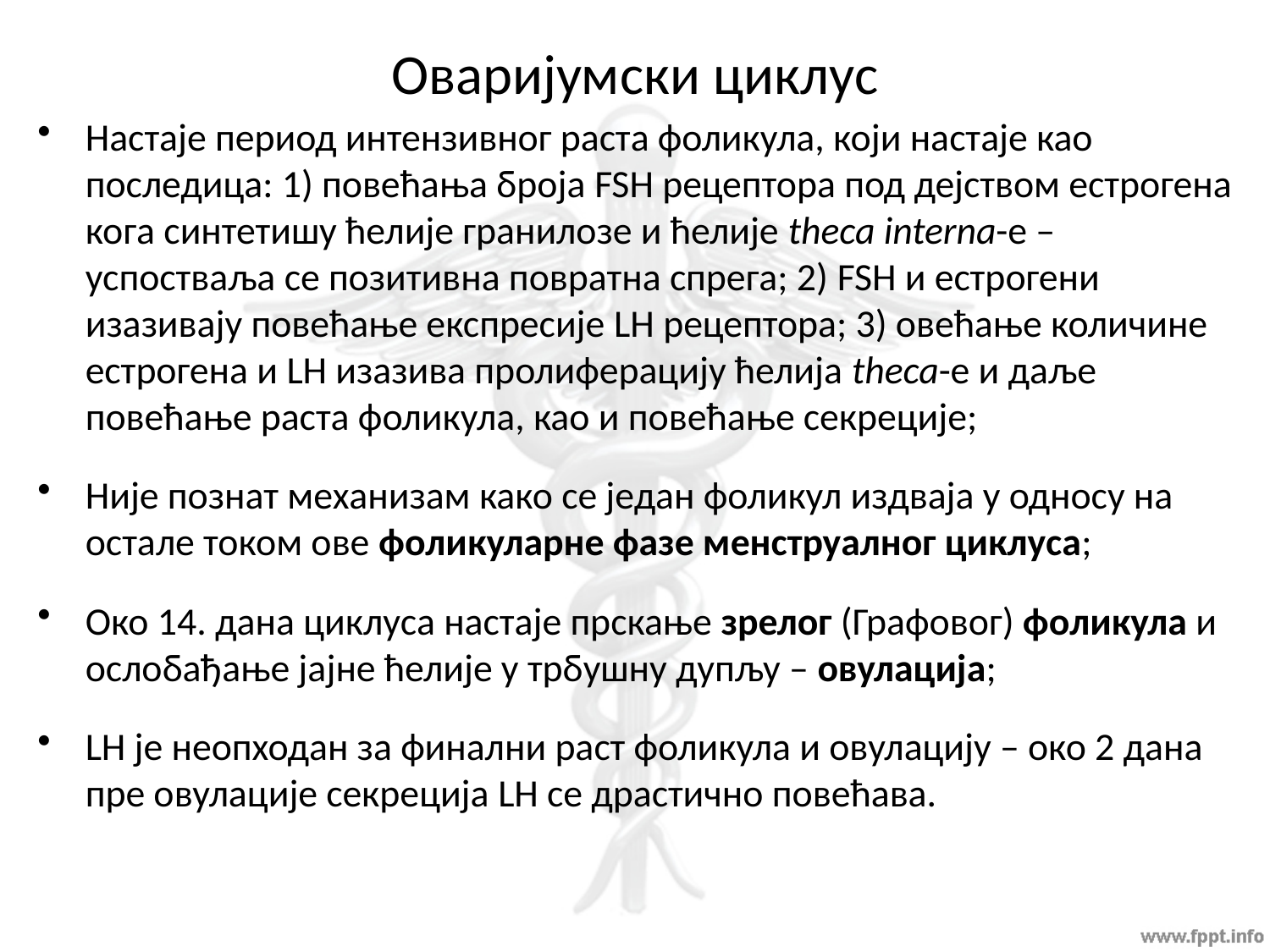

# Оваријумски циклус
Настаје период интензивног раста фоликула, који настаје као последица: 1) повећања броја FSH рецептора под дејством естрогена кога синтетишу ћелије гранилозе и ћелије theca interna-е – успостваља се позитивна повратна спрега; 2) FSH и естрогени изазивају повећање експресије LH рецептора; 3) овећање количине естрогена и LH изазива пролиферацију ћелија theca-е и даље повећање раста фоликула, као и повећање секреције;

Није познат механизам како се један фоликул издваја у односу на остале током ове фоликуларне фазе менструалног циклуса;

Око 14. дана циклуса настаје прскање зрелог (Графовог) фоликула и ослобађање јајне ћелије у трбушну дупљу – овулација;

LH је неопходан за финални раст фоликула и овулацију – око 2 дана пре овулације секреција LH се драстично повећава.